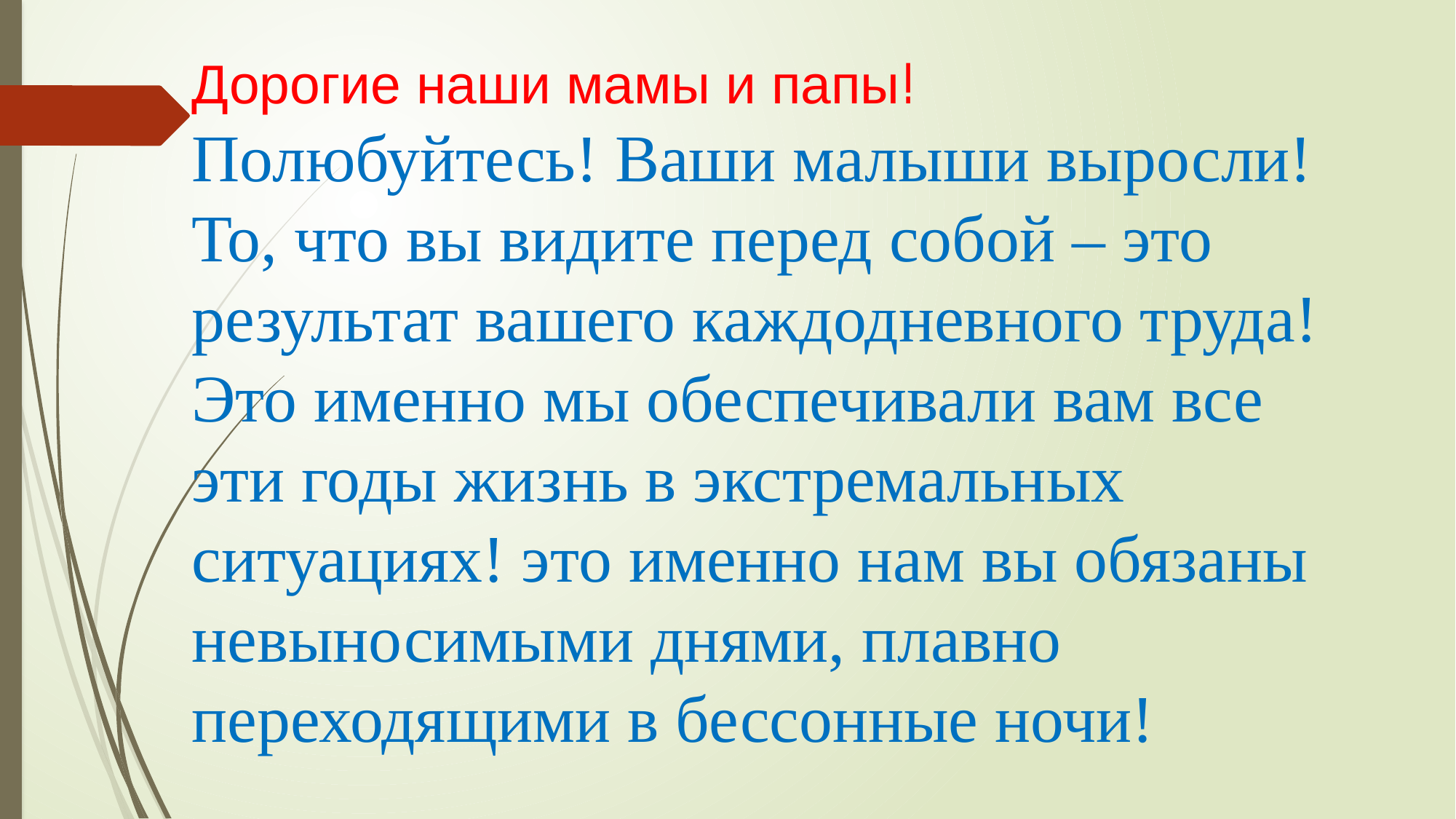

# Дорогие наши мамы и папы! Полюбуйтесь! Ваши малыши выросли! То, что вы видите перед собой – это результат вашего каждодневного труда! Это именно мы обеспечивали вам все эти годы жизнь в экстремальных ситуациях! это именно нам вы обязаны невыносимыми днями, плавно переходящими в бессонные ночи!